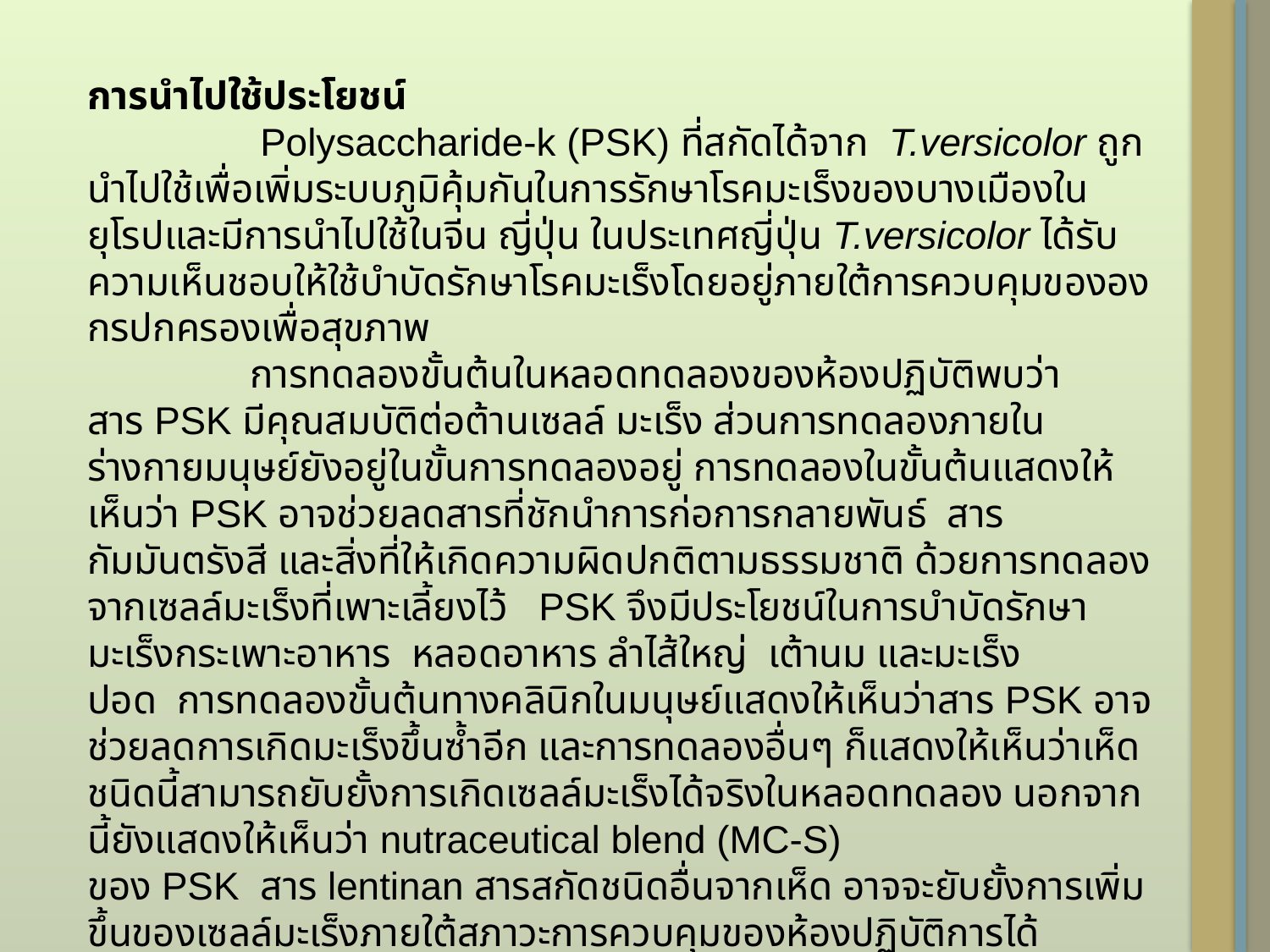

การนำไปใช้ประโยชน์
                Polysaccharide-k (PSK) ที่สกัดได้จาก  T.versicolor ถูกนำไปใช้เพื่อเพิ่มระบบภูมิคุ้มกันในการรักษาโรคมะเร็งของบางเมืองในยุโรปและมีการนำไปใช้ในจีน ญี่ปุ่น ในประเทศญี่ปุ่น T.versicolor ได้รับความเห็นชอบให้ใช้บำบัดรักษาโรคมะเร็งโดยอยู่ภายใต้การควบคุมขององกรปกครองเพื่อสุขภาพ
                การทดลองขั้นต้นในหลอดทดลองของห้องปฏิบัติพบว่าสาร PSK มีคุณสมบัติต่อต้านเซลล์ มะเร็ง ส่วนการทดลองภายในร่างกายมนุษย์ยังอยู่ในขั้นการทดลองอยู่ การทดลองในขั้นต้นแสดงให้เห็นว่า PSK อาจช่วยลดสารที่ชักนำการก่อการกลายพันธ์  สารกัมมันตรังสี และสิ่งที่ให้เกิดความผิดปกติตามธรรมชาติ ด้วยการทดลองจากเซลล์มะเร็งที่เพาะเลี้ยงไว้   PSK จึงมีประโยชน์ในการบำบัดรักษามะเร็งกระเพาะอาหาร  หลอดอาหาร ลำไส้ใหญ่  เต้านม และมะเร็งปอด  การทดลองขั้นต้นทางคลินิกในมนุษย์แสดงให้เห็นว่าสาร PSK อาจช่วยลดการเกิดมะเร็งขึ้นซ้ำอีก และการทดลองอื่นๆ ก็แสดงให้เห็นว่าเห็ดชนิดนี้สามารถยับยั้งการเกิดเซลล์มะเร็งได้จริงในหลอดทดลอง นอกจากนี้ยังแสดงให้เห็นว่า nutraceutical blend (MC-S) ของ PSK  สาร lentinan สารสกัดชนิดอื่นจากเห็ด อาจจะยับยั้งการเพิ่มขึ้นของเซลล์มะเร็งภายใต้สภาวะการควบคุมของห้องปฏิบัติการได้

แหล่งข้อมูล
http://en.wikipedia.org/wiki/Trametes_versicolor